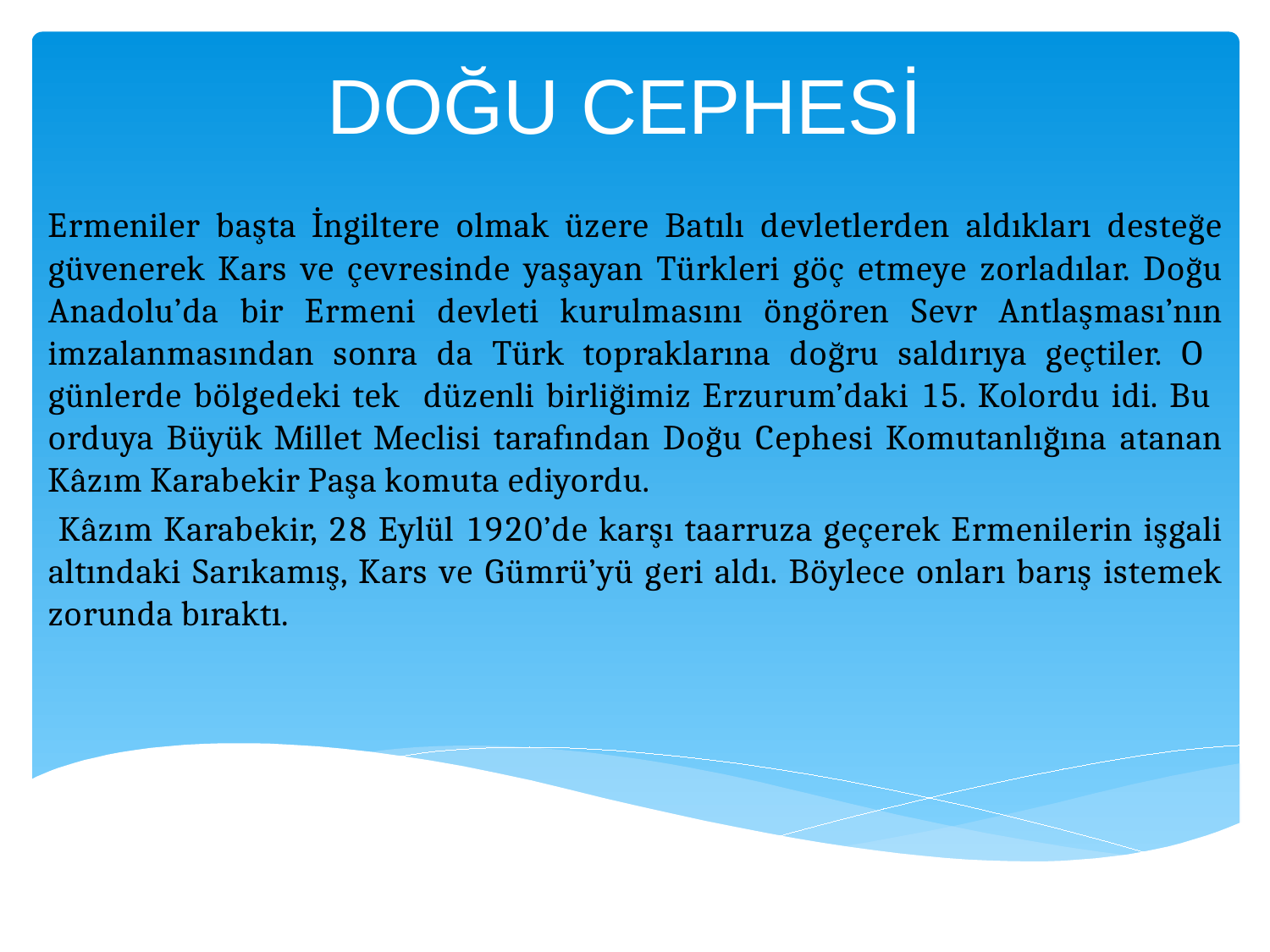

# DOĞU CEPHESİ
Ermeniler başta İngiltere olmak üzere Batılı devletlerden aldıkları desteğe güvenerek Kars ve çevresinde yaşayan Türkleri göç etmeye zorladılar. Doğu Anadolu’da bir Ermeni devleti kurulmasını öngören Sevr Antlaşması’nın imzalanmasından sonra da Türk topraklarına doğru saldırıya geçtiler. O  günlerde bölgedeki tek  düzenli birliğimiz Erzurum’daki 15. Kolordu idi. Bu  orduya Büyük Millet Meclisi tarafından Doğu Cephesi Komutanlığına atanan Kâzım Karabekir Paşa komuta ediyordu.
 Kâzım Karabekir, 28 Eylül 1920’de karşı taarruza geçerek Ermenilerin işgali altındaki Sarıkamış, Kars ve Gümrü’yü geri aldı. Böylece onları barış istemek zorunda bıraktı.